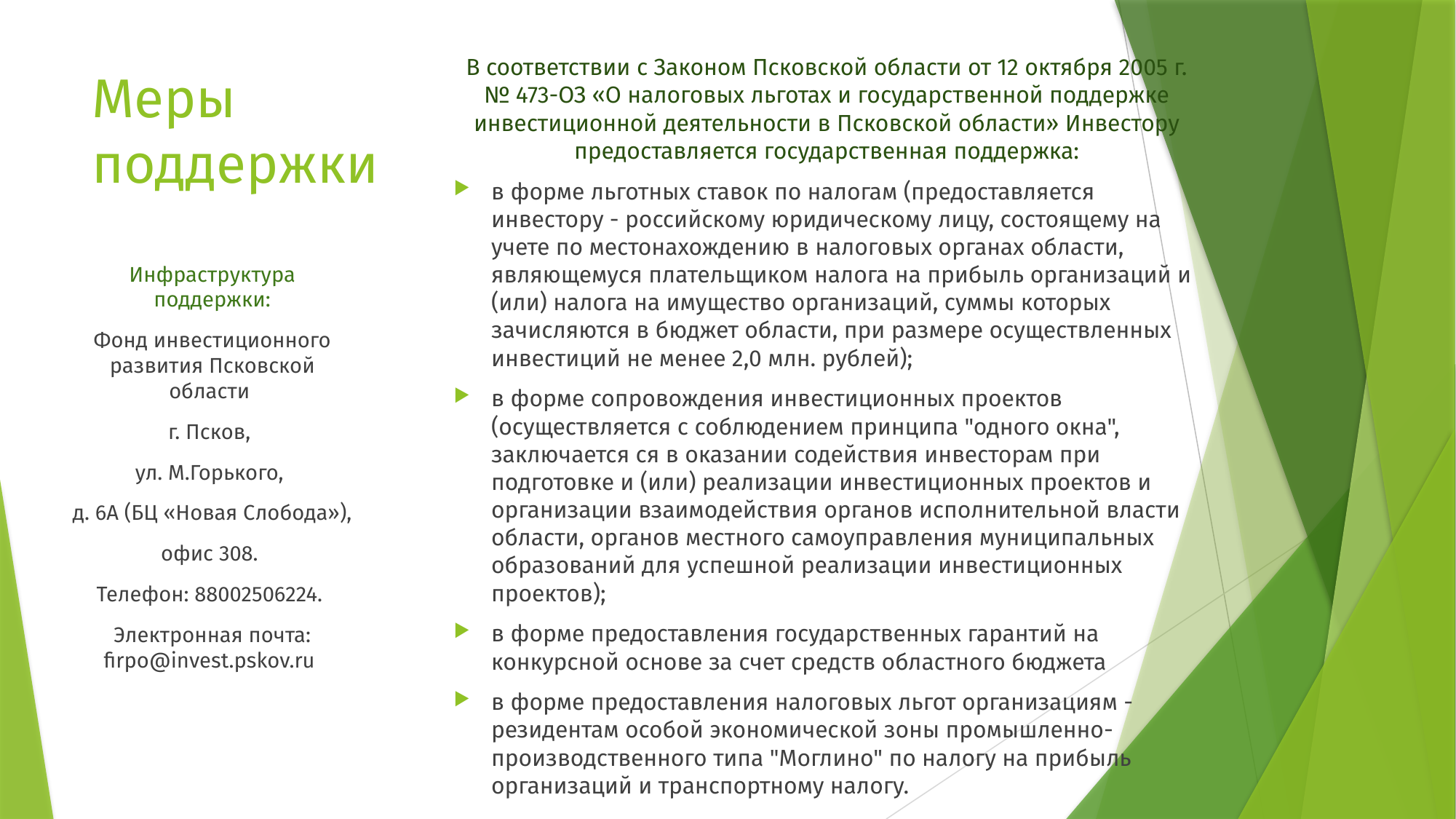

# Меры поддержки
В соответствии с Законом Псковской области от 12 октября 2005 г. № 473-ОЗ «О налоговых льготах и государственной поддержке инвестиционной деятельности в Псковской области» Инвестору предоставляется государственная поддержка:
в форме льготных ставок по налогам (предоставляется инвестору - российскому юридическому лицу, состоящему на учете по местонахождению в налоговых органах области, являющемуся плательщиком налога на прибыль организаций и (или) налога на имущество организаций, суммы которых зачисляются в бюджет области, при размере осуществленных инвестиций не менее 2,0 млн. рублей);
в форме сопровождения инвестиционных проектов (осуществляется с соблюдением принципа "одного окна", заключается ся в оказании содействия инвесторам при подготовке и (или) реализации инвестиционных проектов и организации взаимодействия органов исполнительной власти области, органов местного самоуправления муниципальных образований для успешной реализации инвестиционных проектов);
в форме предоставления государственных гарантий на конкурсной основе за счет средств областного бюджета
в форме предоставления налоговых льгот организациям - резидентам особой экономической зоны промышленно-производственного типа "Моглино" по налогу на прибыль организаций и транспортному налогу.

Инфраструктура поддержки:
Фонд инвестиционного развития Псковской области
г. Псков,
ул. М.Горького,
д. 6А (БЦ «Новая Слобода»),
офис 308.
Телефон: 88002506224.
Электронная почта: firpo@invest.pskov.ru